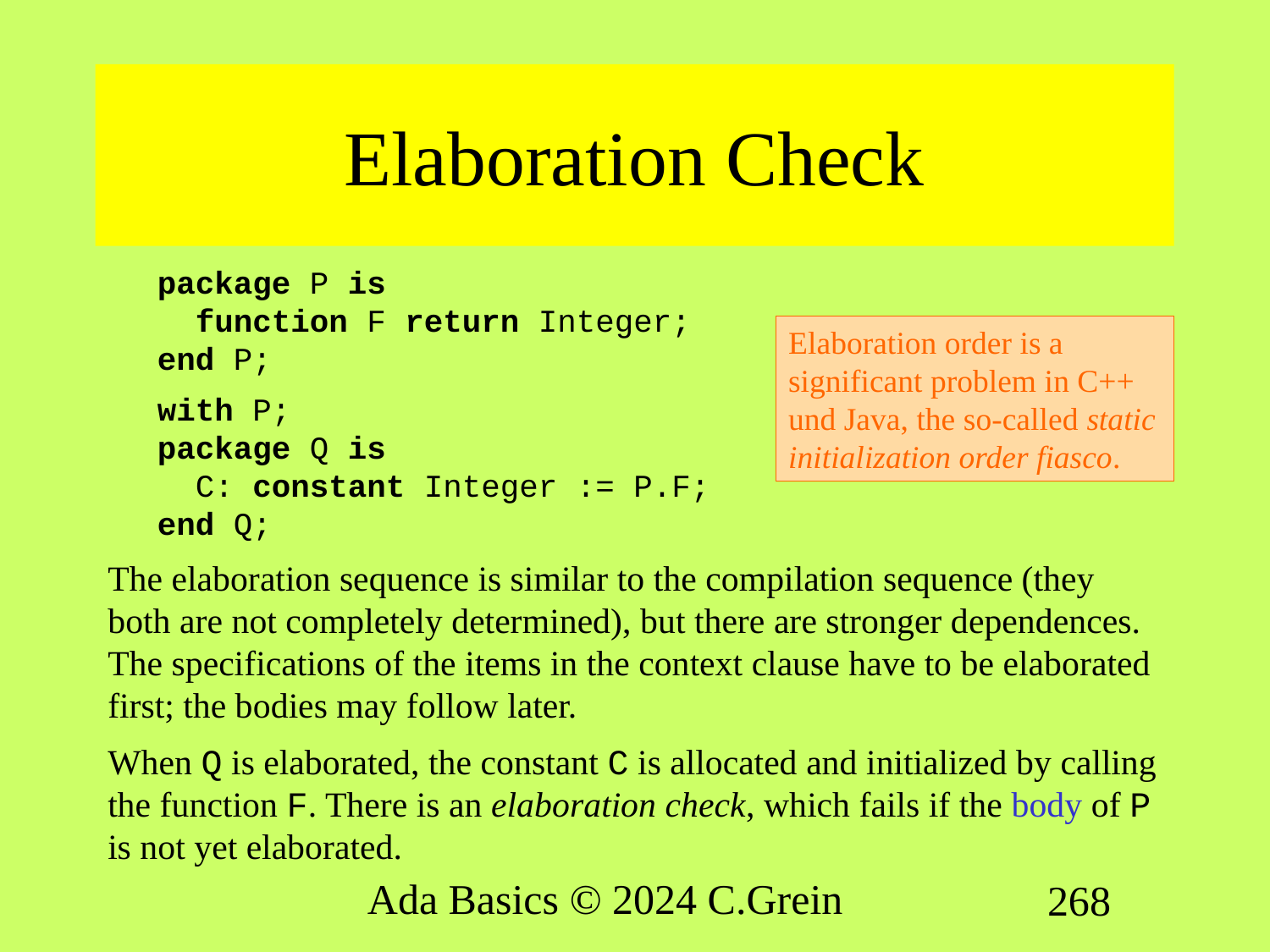

# Elaboration Check
package P is
  function F return Integer;
end P;

with P;
package Q is
  C: constant Integer := P.F;
end Q;
The elaboration sequence is similar to the compilation sequence (they both are not completely determined), but there are stronger dependences. The specifications of the items in the context clause have to be elaborated first; the bodies may follow later.
When Q is elaborated, the constant C is allocated and initialized by calling the function F. There is an elaboration check, which fails if the body of P is not yet elaborated.
Elaboration order is a significant problem in C++ und Java, the so-called static initialization order fiasco.
Ada Basics © 2024 C.Grein
268